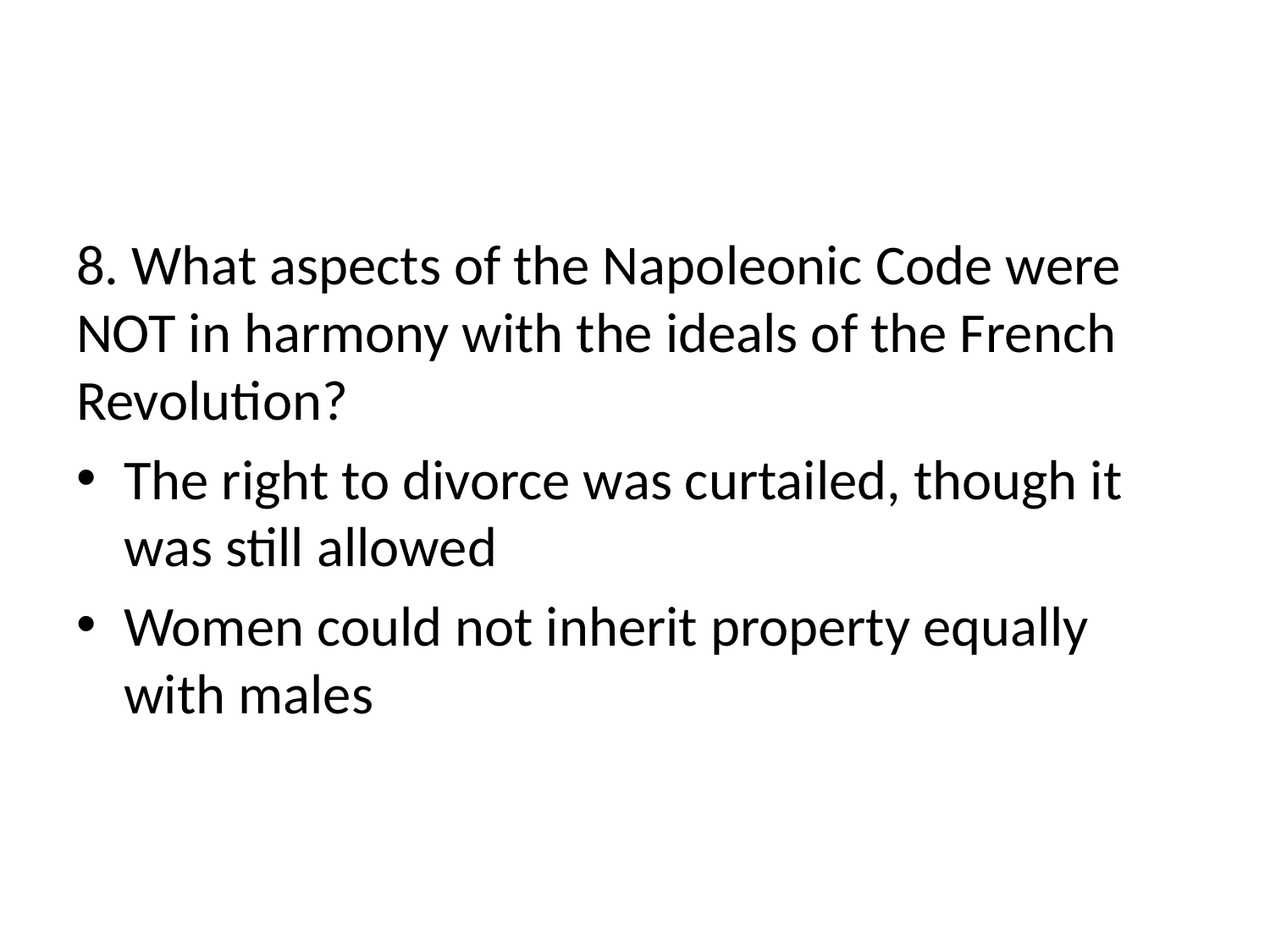

#
8. What aspects of the Napoleonic Code were NOT in harmony with the ideals of the French Revolution?
The right to divorce was curtailed, though it was still allowed
Women could not inherit property equally with males